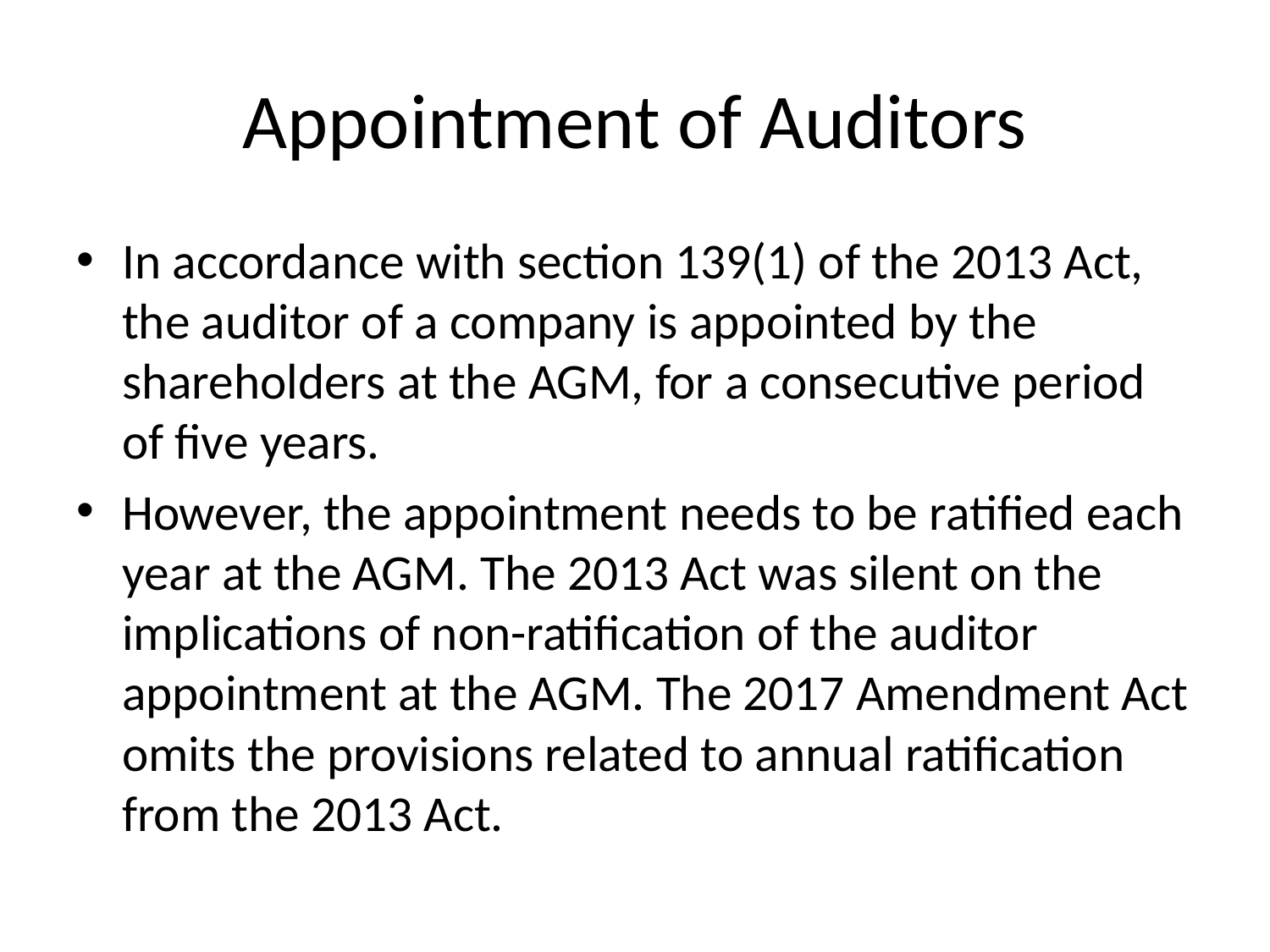

# Appointment of Auditors
In accordance with section 139(1) of the 2013 Act, the auditor of a company is appointed by the shareholders at the AGM, for a consecutive period of five years.
However, the appointment needs to be ratified each year at the AGM. The 2013 Act was silent on the implications of non-ratification of the auditor appointment at the AGM. The 2017 Amendment Act omits the provisions related to annual ratification from the 2013 Act.